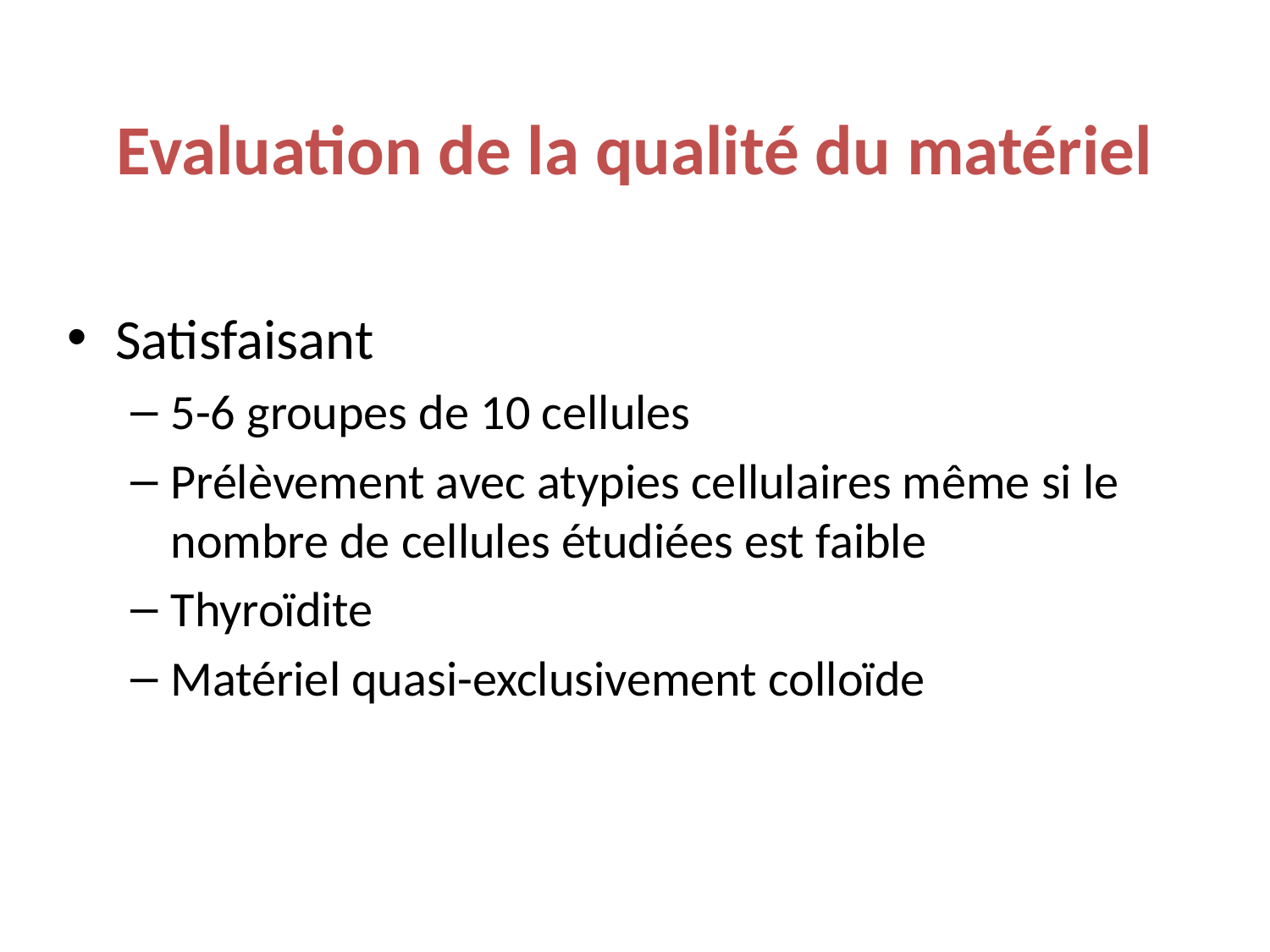

# Evaluation de la qualité du matériel
Satisfaisant
5-6 groupes de 10 cellules
Prélèvement avec atypies cellulaires même si le nombre de cellules étudiées est faible
Thyroïdite
Matériel quasi-exclusivement colloïde